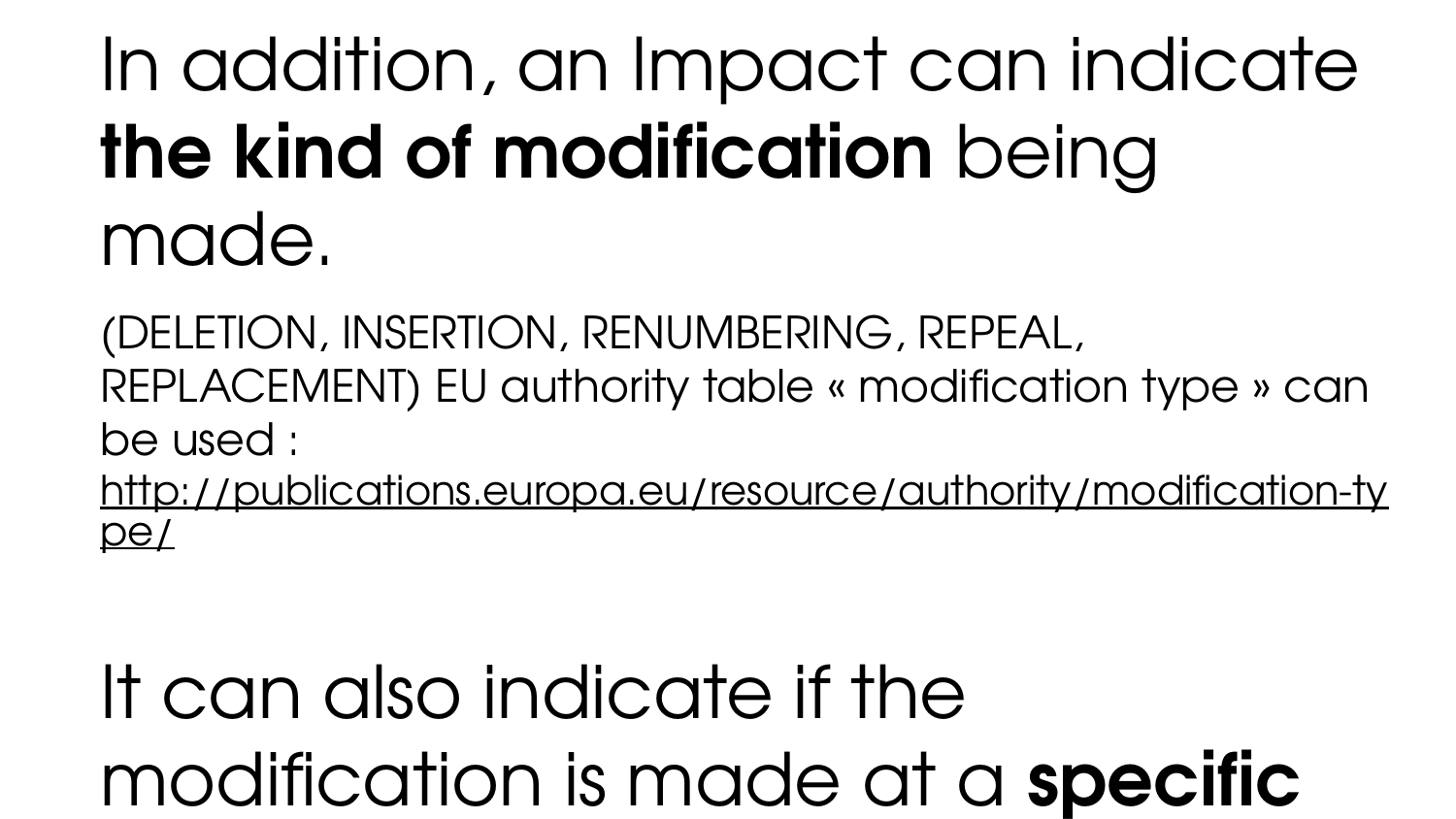

In addition, an Impact can indicate the kind of modification being made.
(DELETION, INSERTION, RENUMBERING, REPEAL, REPLACEMENT) EU authority table « modification type » can be used : http://publications.europa.eu/resource/authority/modification-type/
It can also indicate if the modification is made at a specific position.
(AFTER, BEFORE, BEGIN, END) EU authority table « subdivision position » can be used : http://publications.europa.eu/resource/authority/modification-type/